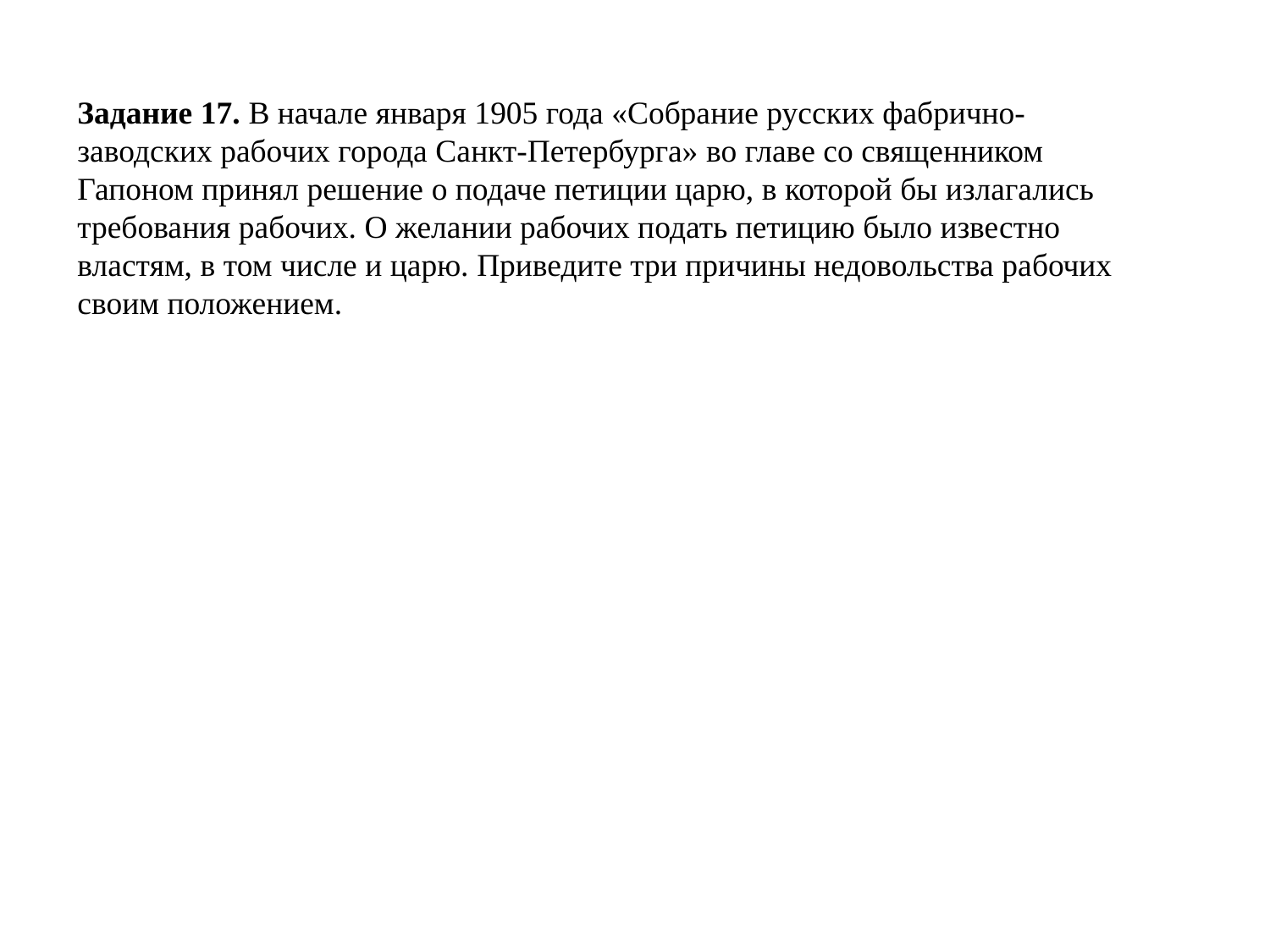

Задание 17. В начале января 1905 года «Собрание русских фабрично-заводских рабочих города Санкт-Петербурга» во главе со священником Гапоном принял решение о подаче петиции царю, в которой бы излагались требования рабочих. О желании рабочих подать петицию было известно властям, в том числе и царю. Приведите три причины недовольства рабочих своим положением.